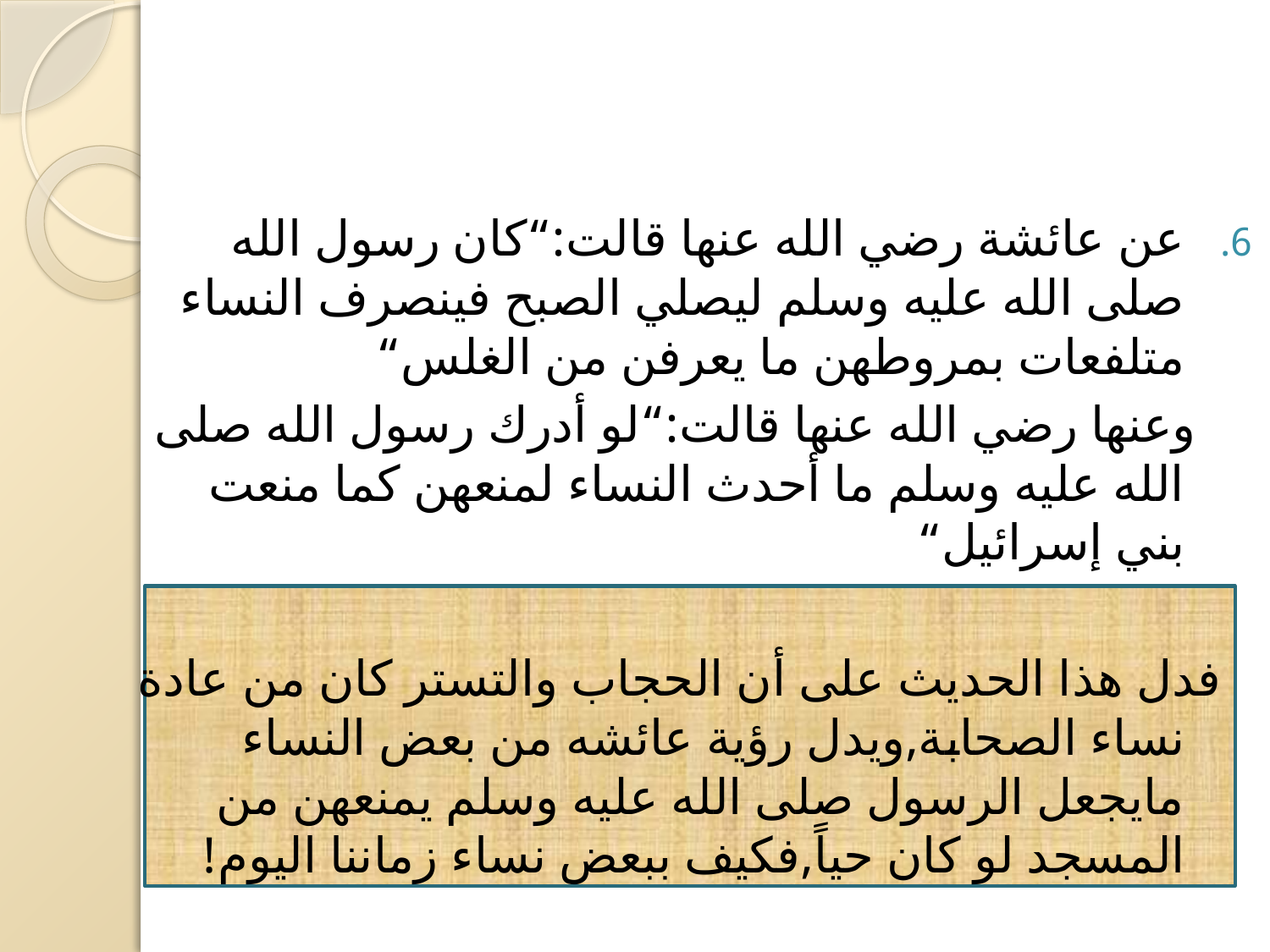

عن عائشة رضي الله عنها قالت:“كان رسول الله صلى الله عليه وسلم ليصلي الصبح فينصرف النساء متلفعات بمروطهن ما يعرفن من الغلس“
    وعنها رضي الله عنها قالت:“لو أدرك رسول الله صلى الله عليه وسلم ما أحدث النساء لمنعهن كما منعت بني إسرائيل“

  فدل هذا الحديث على أن الحجاب والتستر كان من عادة نساء الصحابة,ويدل رؤية عائشه من بعض النساء مايجعل الرسول صلى الله عليه وسلم يمنعهن من المسجد لو كان حياً,فكيف ببعض نساء زماننا اليوم!